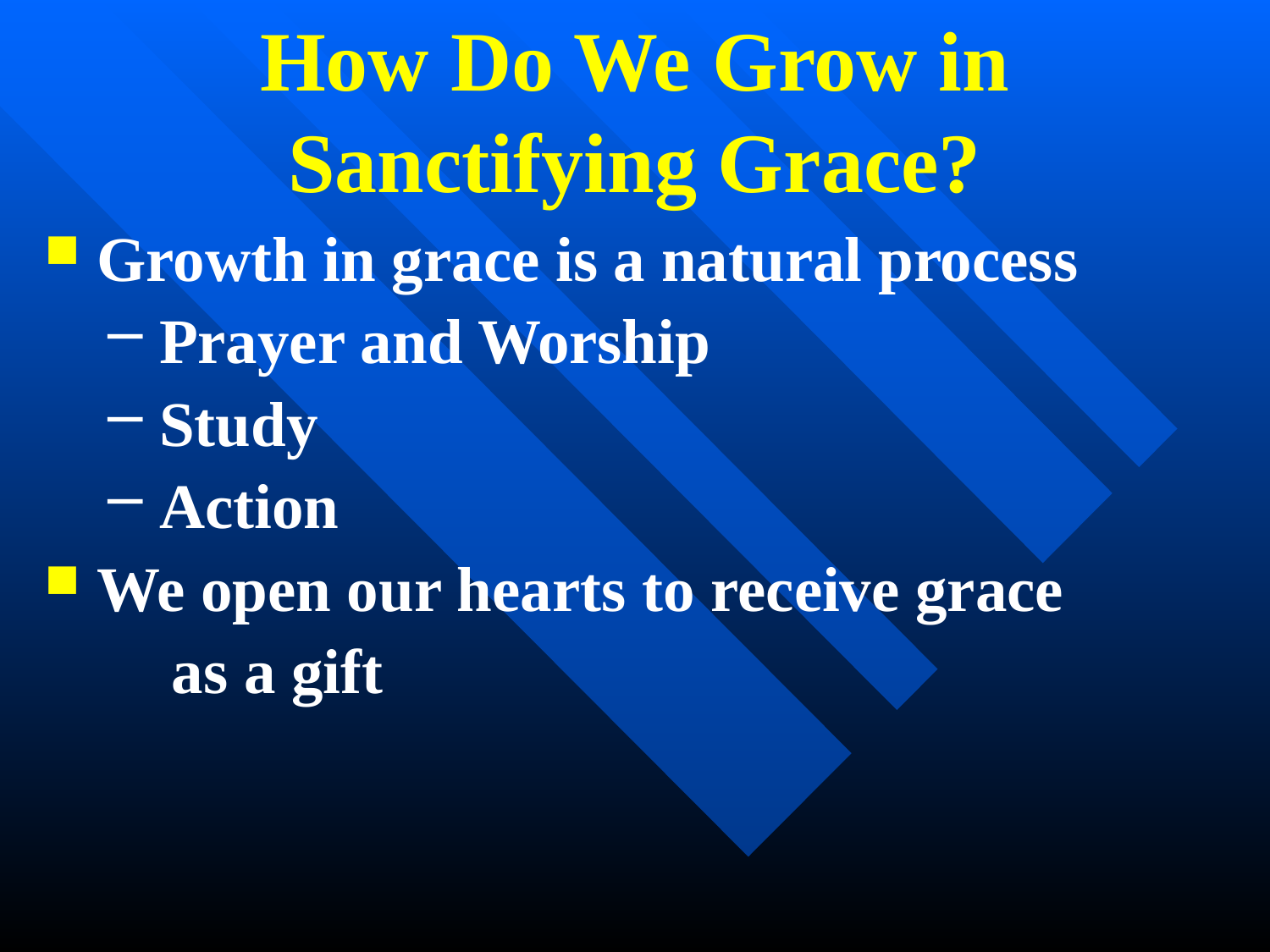

How Do We Grow in
Sanctifying Grace?
 Growth in grace is a natural process
 Prayer and Worship
 Study
 Action
 We open our hearts to receive grace
	as a gift